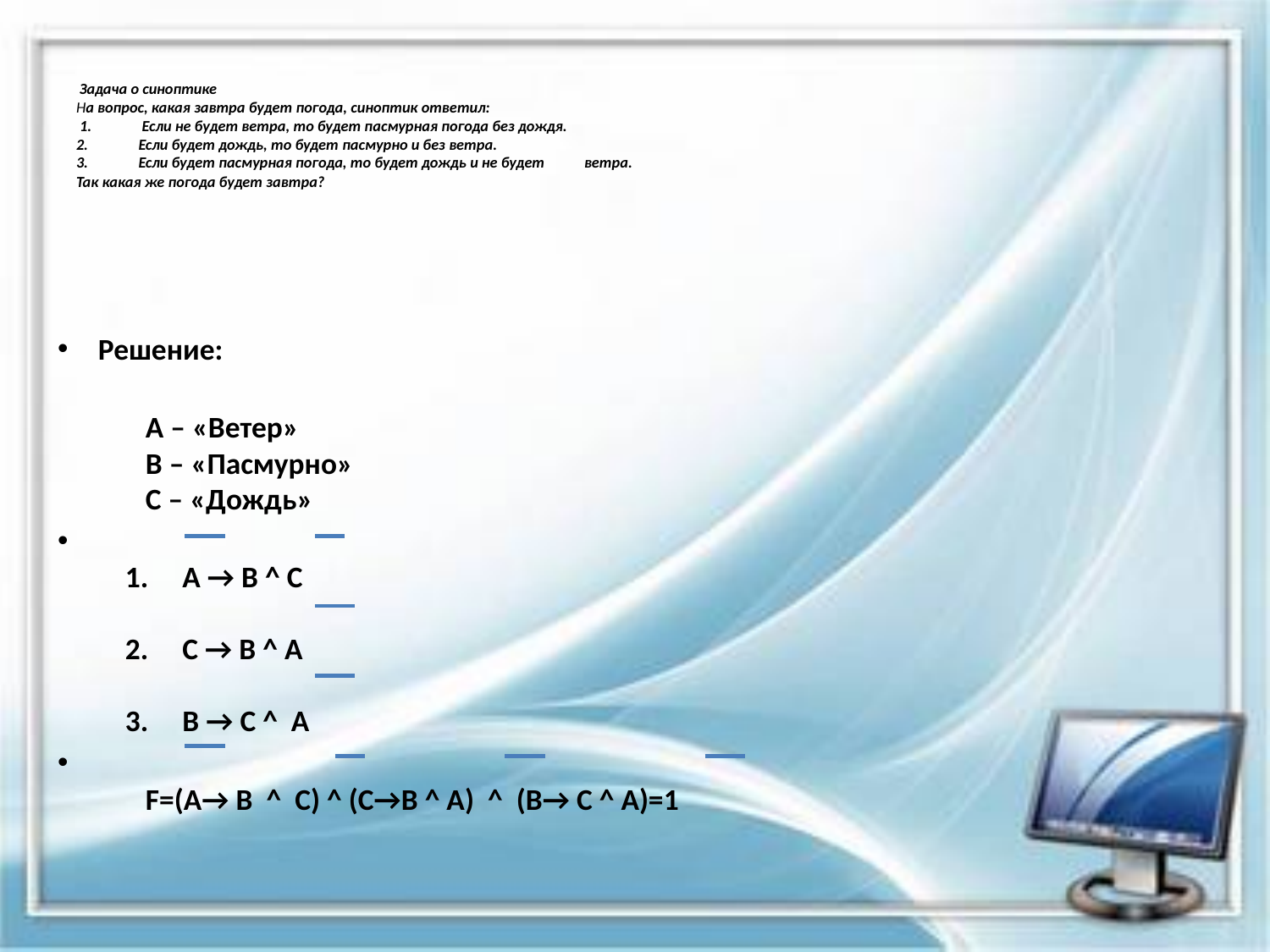

# Задача о синоптике На вопрос, какая завтра будет погода, синоптик ответил:  1.              Если не будет ветра, то будет пасмурная погода без дождя. 2.              Если будет дождь, то будет пасмурно и без ветра. 3.              Если будет пасмурная погода, то будет дождь и не будет 	ветра. Так какая же погода будет завтра?
Решение:
       A – «Ветер»
       B – «Пасмурно»
       С – «Дождь»
 
    1.     A → B ^ C 
   
    2.     С → B ^ A 
   
    3.     B → C ^  A
       F=(A→ B  ^  C) ^ (C→B ^ A)  ^  (B→ C ^ A)=1